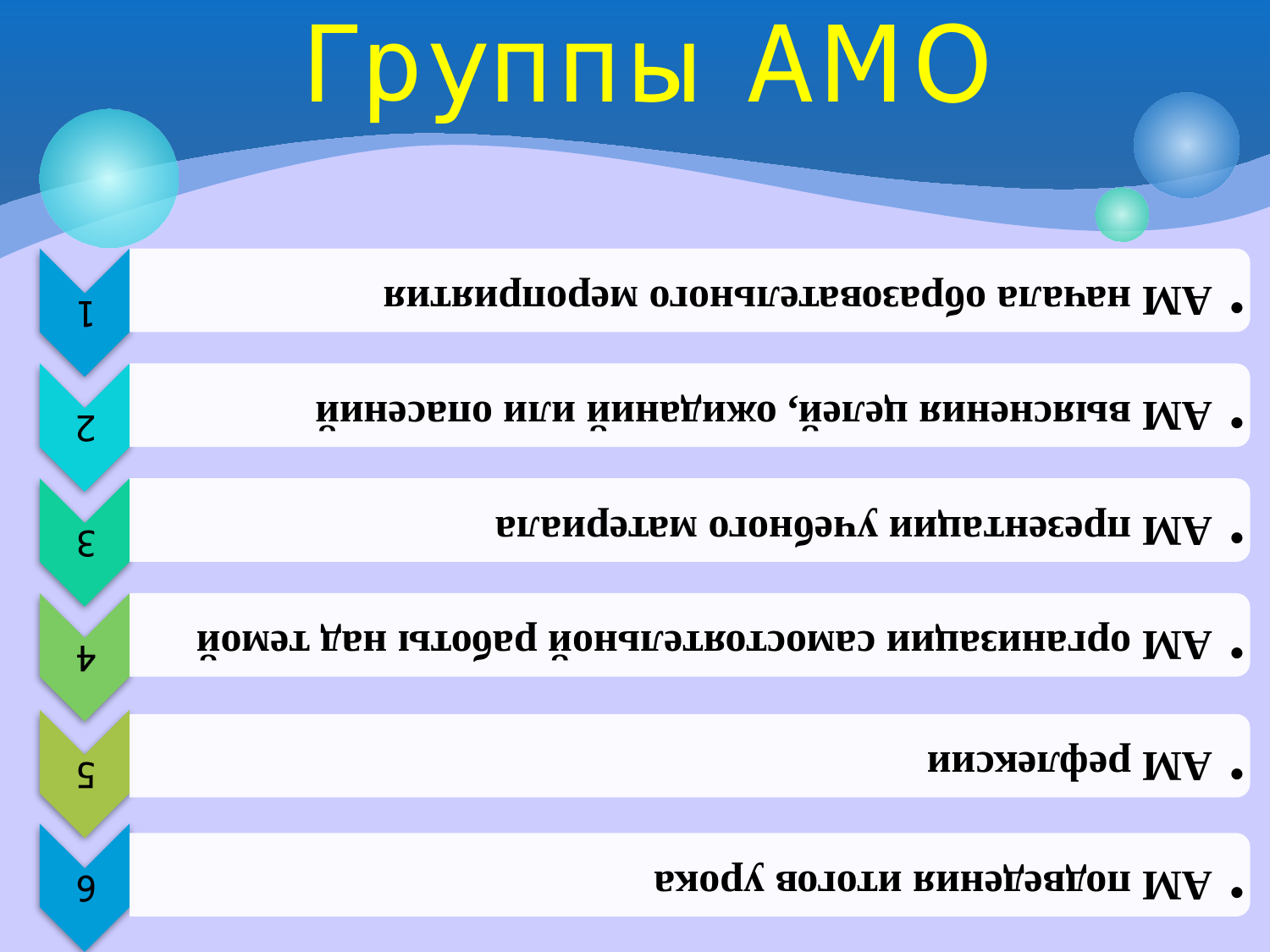

# Группы АМО
1
АМ начала образовательного мероприятия
2
АМ выяснения целей, ожиданий или опасений
3
АМ презентации учебного материала
4
АМ организации самостоятельной работы над темой
5
АМ рефлексии
6
АМ подведения итогов урока